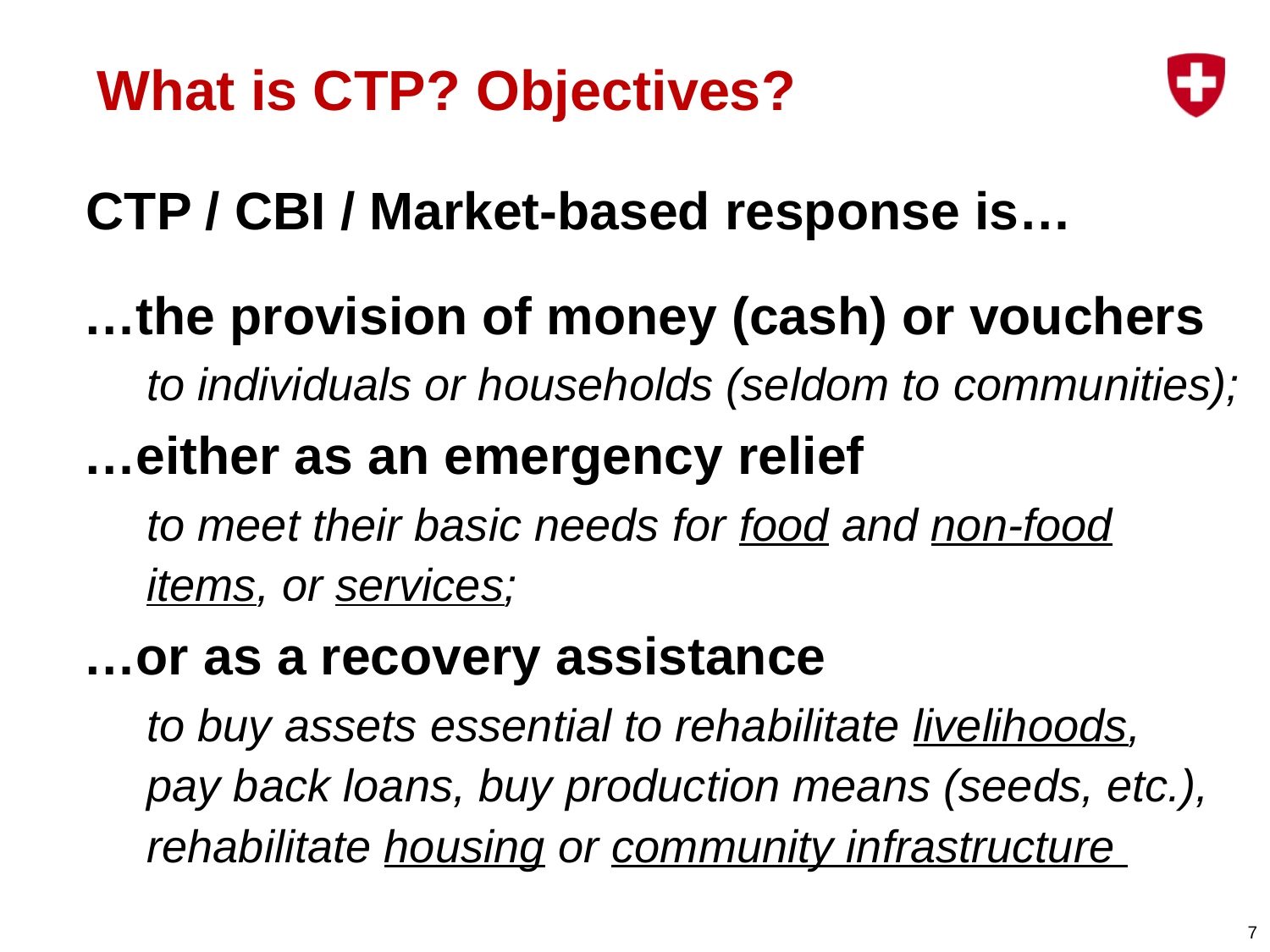

# What is CTP? Objectives?
CTP / CBI / Market-based response is…

…the provision of money (cash) or vouchers
to individuals or households (seldom to communities);
…either as an emergency relief
to meet their basic needs for food and non-food items, or services;
…or as a recovery assistance
to buy assets essential to rehabilitate livelihoods,
pay back loans, buy production means (seeds, etc.), rehabilitate housing or community infrastructure
7